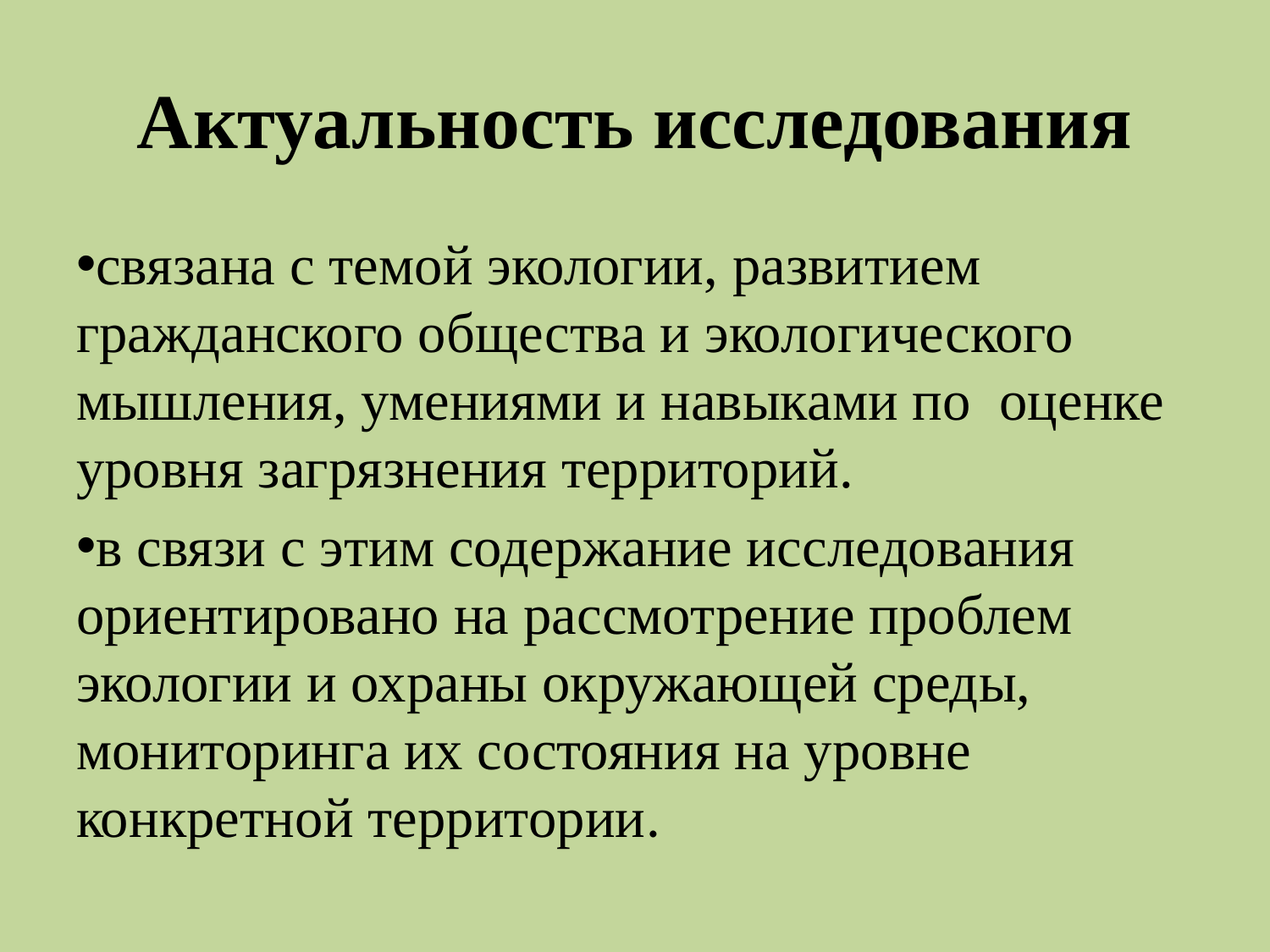

Актуальность исследования
связана с темой экологии, развитием гражданского общества и экологического мышления, умениями и навыками по  оценке уровня загрязнения территорий.
в связи с этим содержание исследования ориентировано на рассмотрение проблем экологии и охраны окружающей среды, мониторинга их состояния на уровне конкретной территории.